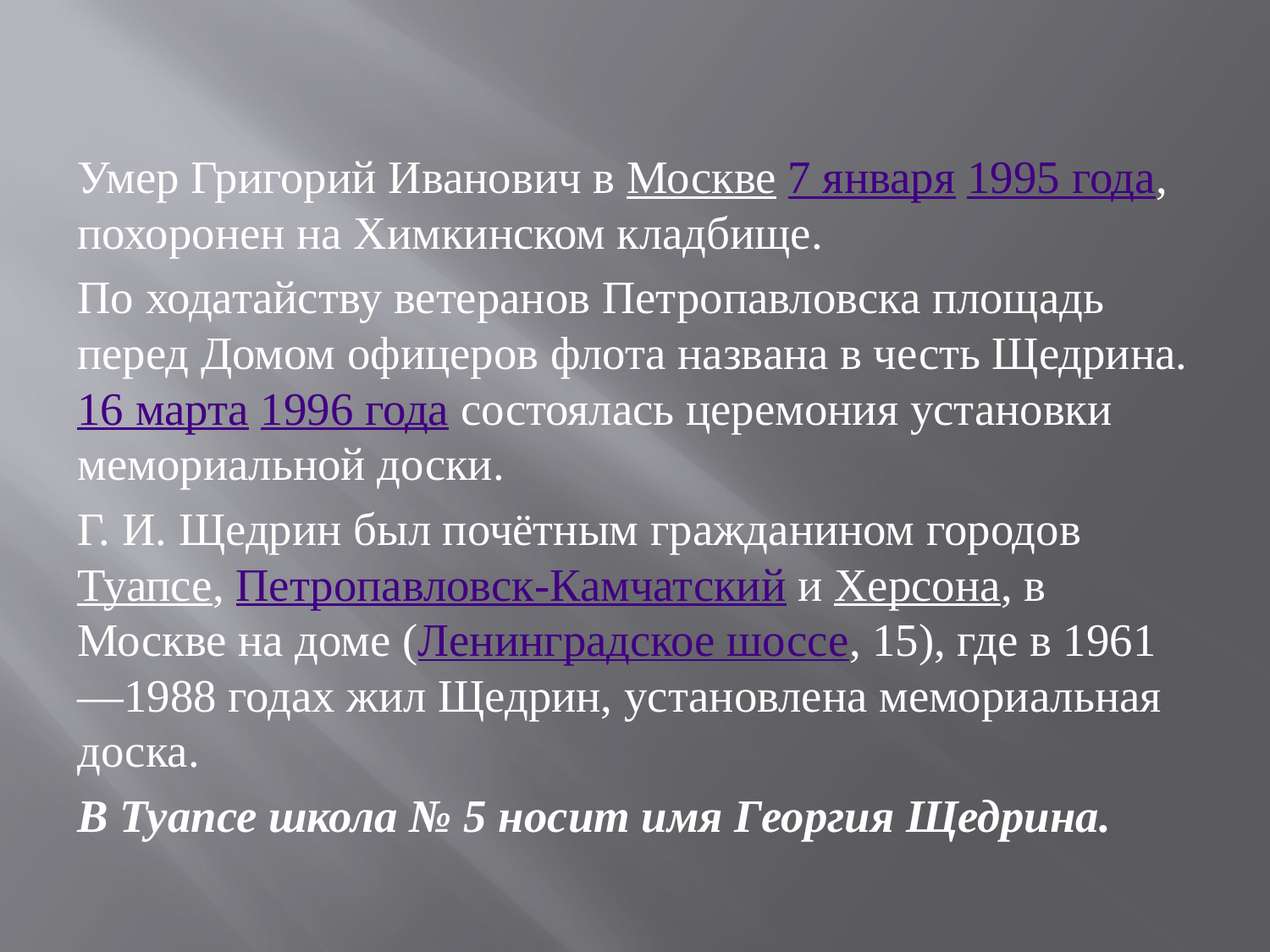

Умер Григорий Иванович в Москве 7 января 1995 года, похоронен на Химкинском кладбище.
По ходатайству ветеранов Петропавловска площадь перед Домом офицеров флота названа в честь Щедрина. 16 марта 1996 года состоялась церемония установки мемориальной доски.
Г. И. Щедрин был почётным гражданином городов Туапсе, Петропавловск-Камчатский и Херсона, в Москве на доме (Ленинградское шоссе, 15), где в 1961—1988 годах жил Щедрин, установлена мемориальная доска.
В Туапсе школа № 5 носит имя Георгия Щедрина.